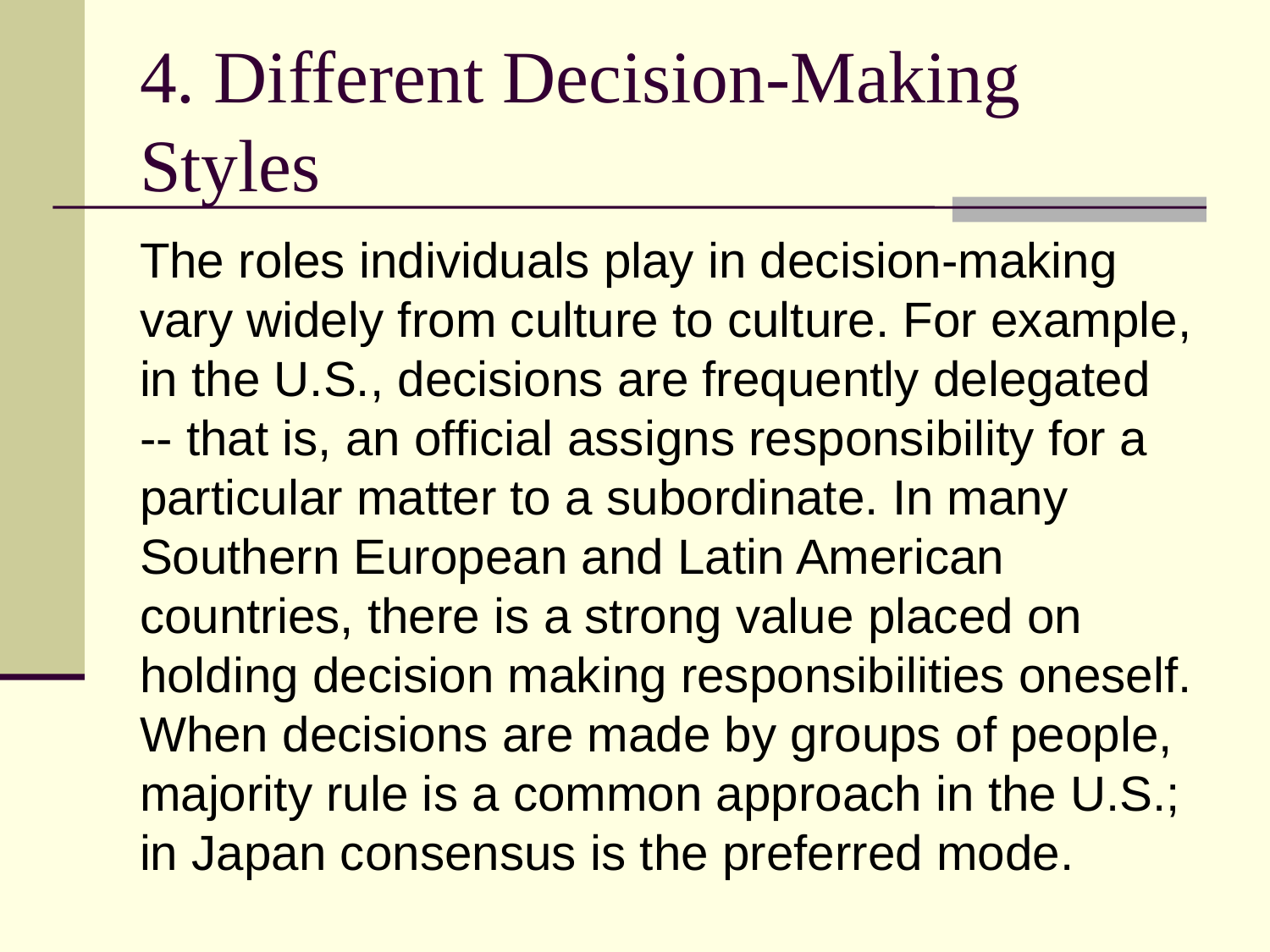

# 4. Different Decision-Making Styles
The roles individuals play in decision-making vary widely from culture to culture. For example, in the U.S., decisions are frequently delegated -- that is, an official assigns responsibility for a particular matter to a subordinate. In many Southern European and Latin American countries, there is a strong value placed on holding decision making responsibilities oneself. When decisions are made by groups of people, majority rule is a common approach in the U.S.; in Japan consensus is the preferred mode.